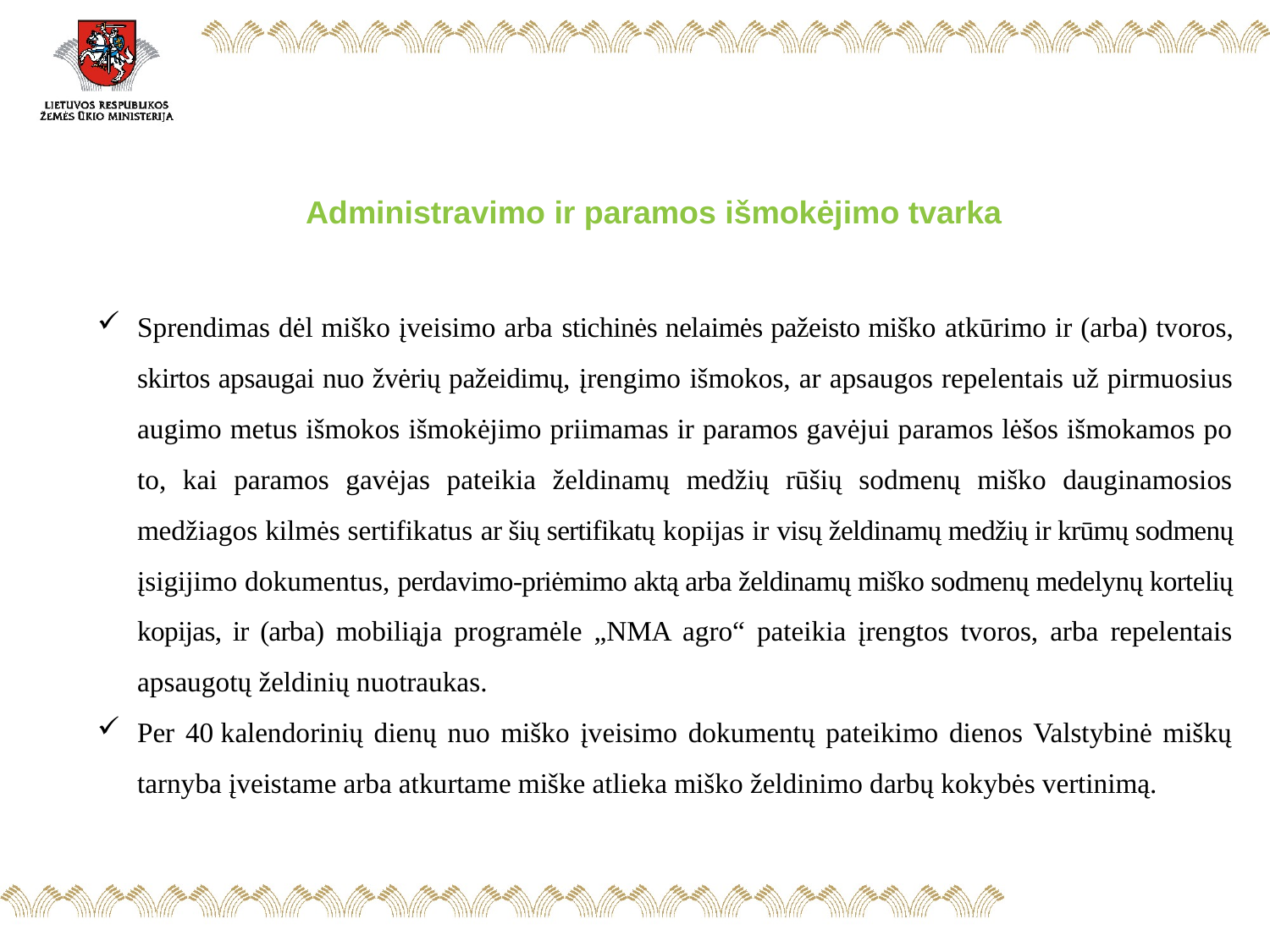

Administravimo ir paramos išmokėjimo tvarka
Sprendimas dėl miško įveisimo arba stichinės nelaimės pažeisto miško atkūrimo ir (arba) tvoros, skirtos apsaugai nuo žvėrių pažeidimų, įrengimo išmokos, ar apsaugos repelentais už pirmuosius augimo metus išmokos išmokėjimo priimamas ir paramos gavėjui paramos lėšos išmokamos po to, kai paramos gavėjas pateikia želdinamų medžių rūšių sodmenų miško dauginamosios medžiagos kilmės sertifikatus ar šių sertifikatų kopijas ir visų želdinamų medžių ir krūmų sodmenų įsigijimo dokumentus, perdavimo-priėmimo aktą arba želdinamų miško sodmenų medelynų kortelių kopijas, ir (arba) mobiliąja programėle „NMA agro“ pateikia įrengtos tvoros, arba repelentais apsaugotų želdinių nuotraukas.
Per 40 kalendorinių dienų nuo miško įveisimo dokumentų pateikimo dienos Valstybinė miškų tarnyba įveistame arba atkurtame miške atlieka miško želdinimo darbų kokybės vertinimą.